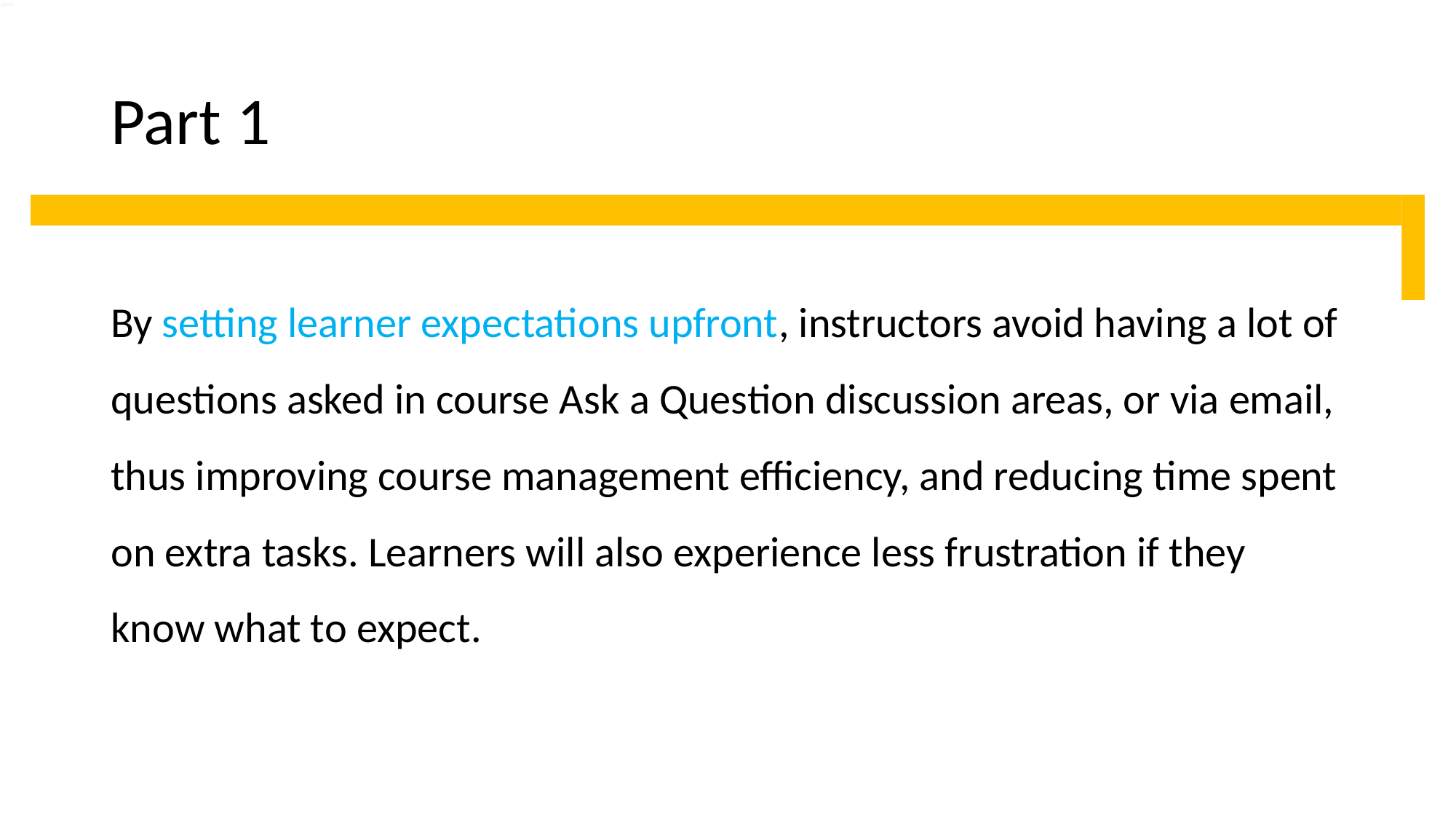

# Part 1

By setting learner expectations upfront, instructors avoid having a lot of questions asked in course Ask a Question discussion areas, or via email, thus improving course management efficiency, and reducing time spent on extra tasks. Learners will also experience less frustration if they know what to expect.